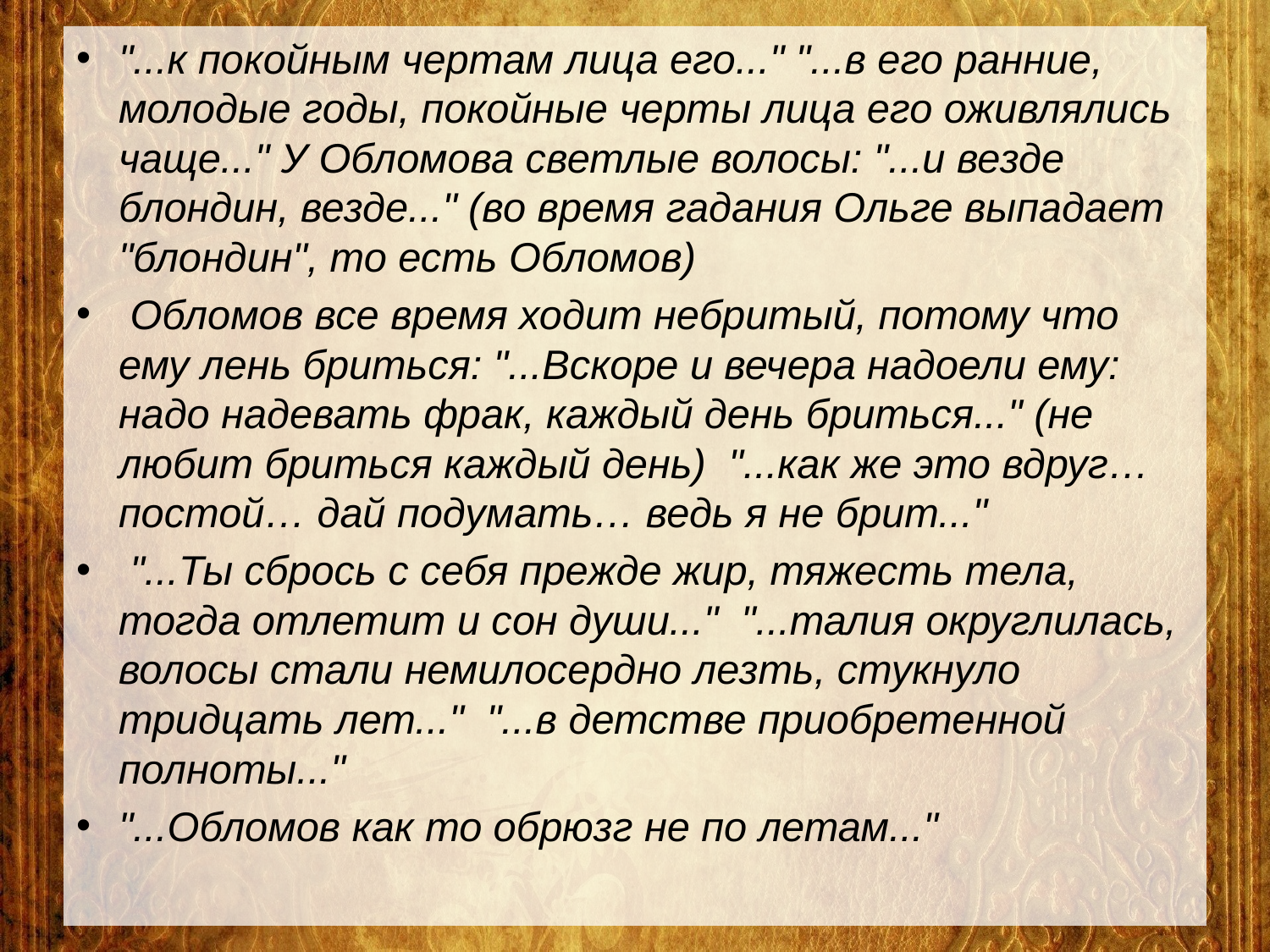

"...к покойным чертам лица его..." "...в его ранние, молодые годы, покойные черты лица его оживлялись чаще..." У Обломова светлые волосы: "...и везде блондин, везде..." (во время гадания Ольге выпадает "блондин", то есть Обломов)
 Обломов все время ходит небритый, потому что ему лень бриться: "...Вскоре и вечера надоели ему: надо надевать фрак, каждый день бриться..." (не любит бриться каждый день)  "...как же это вдруг… постой… дай подумать… ведь я не брит..."
 "...Ты сбрось с себя прежде жир, тяжесть тела, тогда отлетит и сон души..."  "...талия округлилась, волосы стали немилосердно лезть, стукнуло тридцать лет..."  "...в детстве приобретенной полноты..."
"...Обломов как то обрюзг не по летам..."